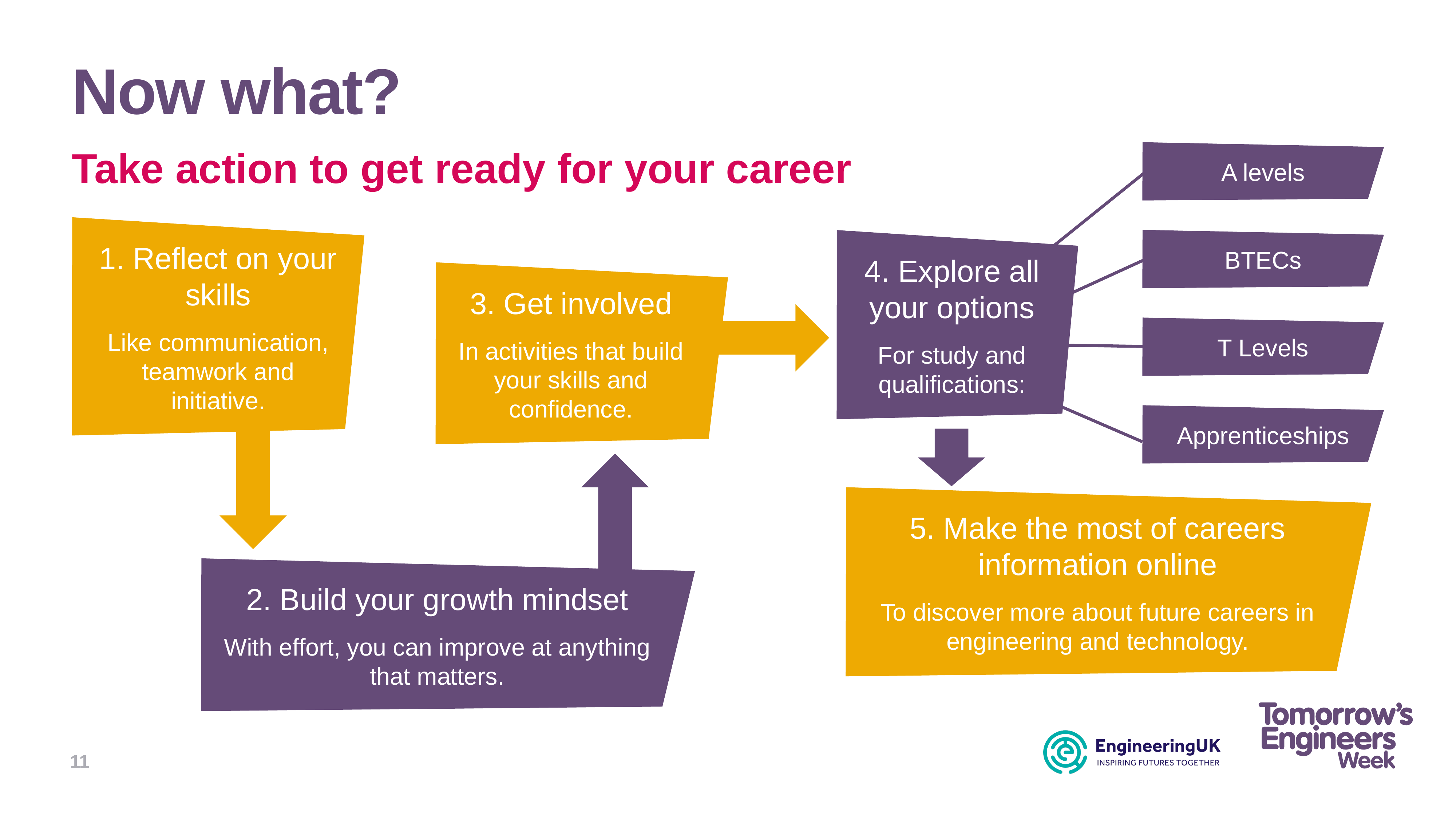

# Now what?
A levels
Take action to get ready for your career
4. Explore all your options
For study and qualifications:
1. Reflect on your skills
Like communication, teamwork and initiative.
BTECs
3. Get involved
In activities that build your skills and confidence.

T Levels
Apprenticeships

5. Make the most of careers information online
To discover more about future careers in engineering and technology.
2. Build your growth mindset
With effort, you can improve at anything that matters.
11